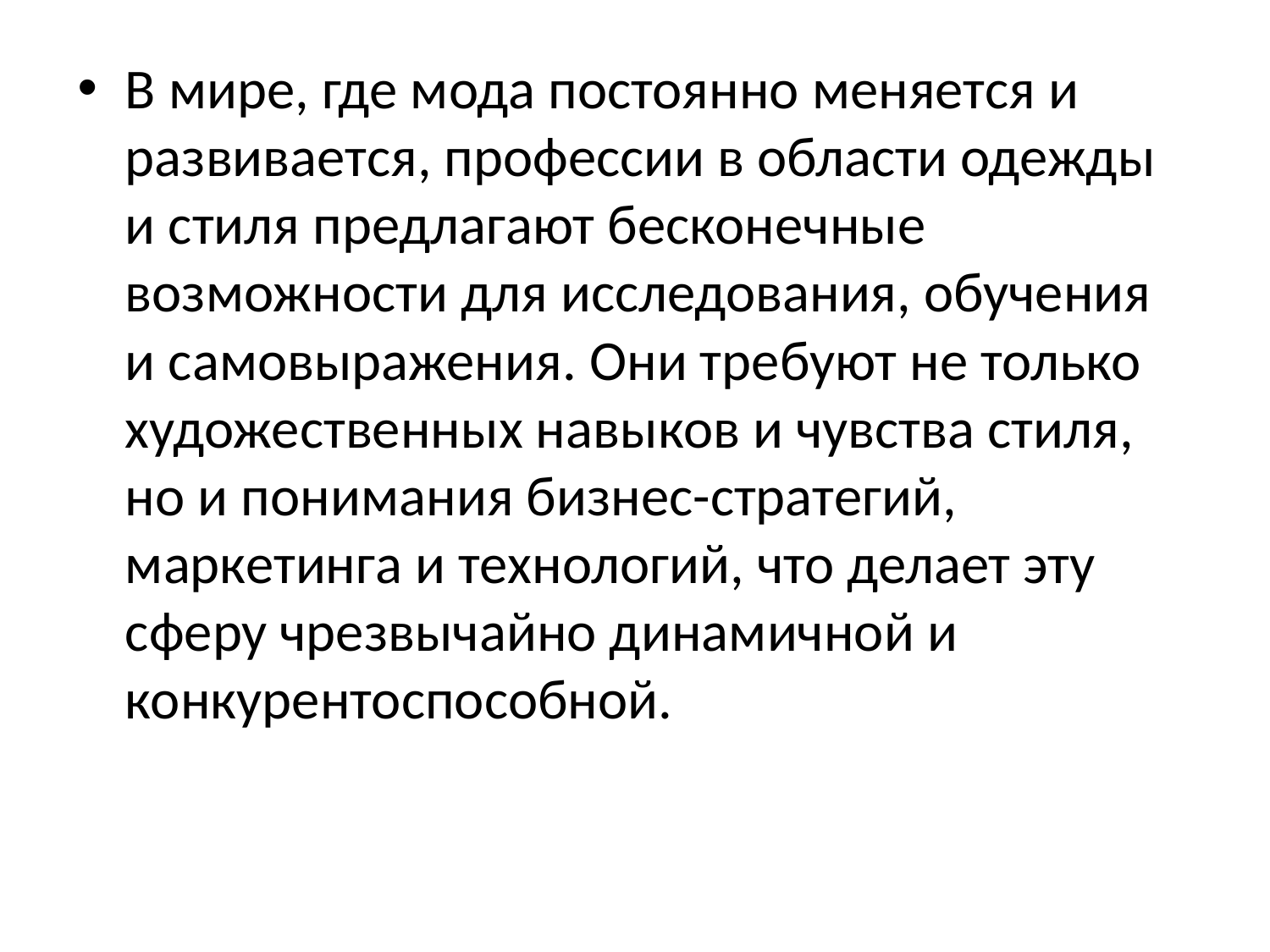

В мире, где мода постоянно меняется и развивается, профессии в области одежды и стиля предлагают бесконечные возможности для исследования, обучения и самовыражения. Они требуют не только художественных навыков и чувства стиля, но и понимания бизнес-стратегий, маркетинга и технологий, что делает эту сферу чрезвычайно динамичной и конкурентоспособной.